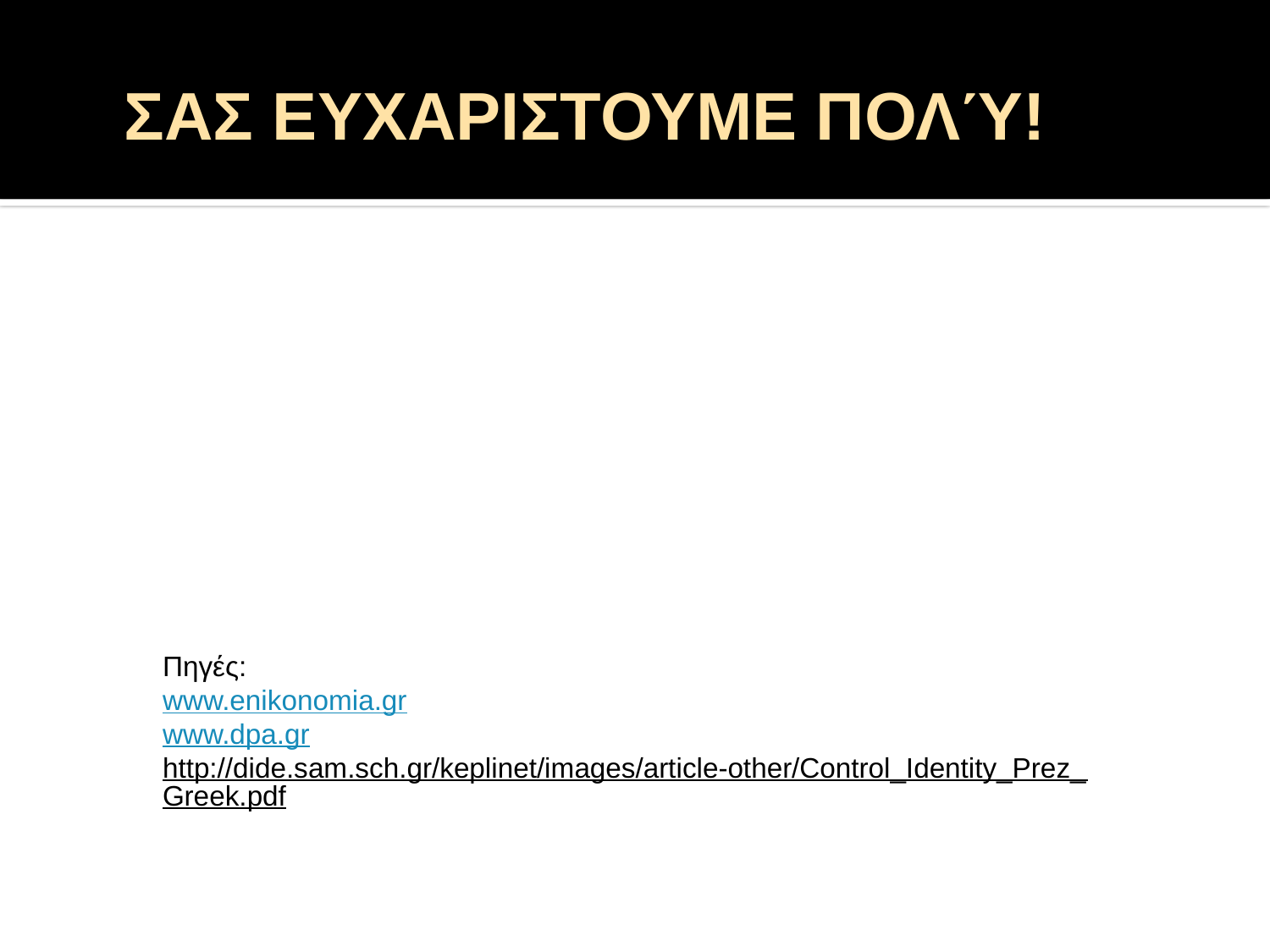

# ΣΑΣ ΕΥΧΑΡΙΣΤΟΥΜΕ ΠΟΛΎ!
Πηγές:
www.enikonomia.gr
www.dpa.gr
http://dide.sam.sch.gr/keplinet/images/article-other/Control_Identity_Prez_Greek.pdf